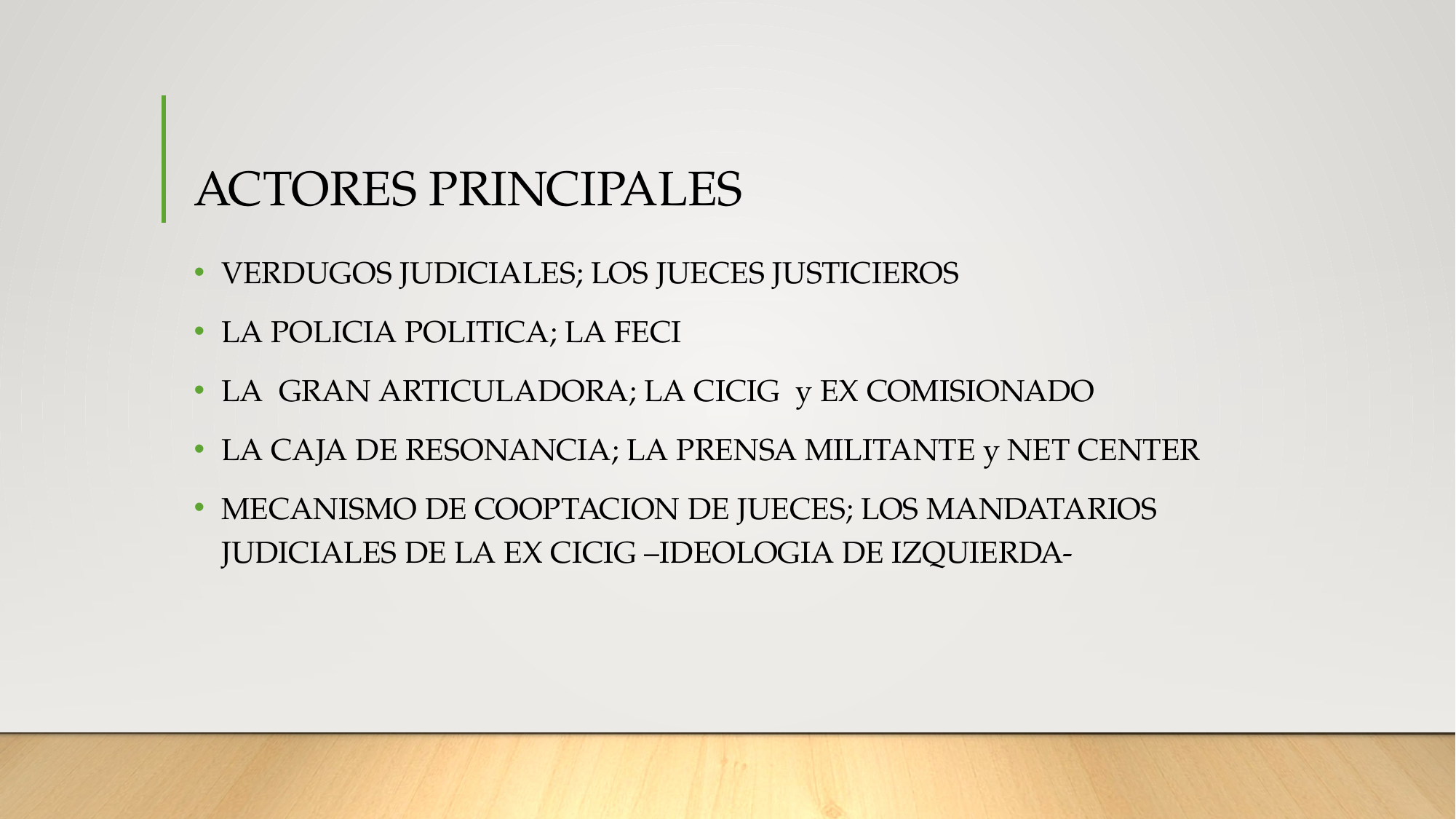

# ACTORES PRINCIPALES
VERDUGOS JUDICIALES; LOS JUECES JUSTICIEROS
LA POLICIA POLITICA; LA FECI
LA  GRAN ARTICULADORA; LA CICIG  y EX COMISIONADO
LA CAJA DE RESONANCIA; LA PRENSA MILITANTE y NET CENTER
MECANISMO DE COOPTACION DE JUECES; LOS MANDATARIOS JUDICIALES DE LA EX CICIG –IDEOLOGIA DE IZQUIERDA-